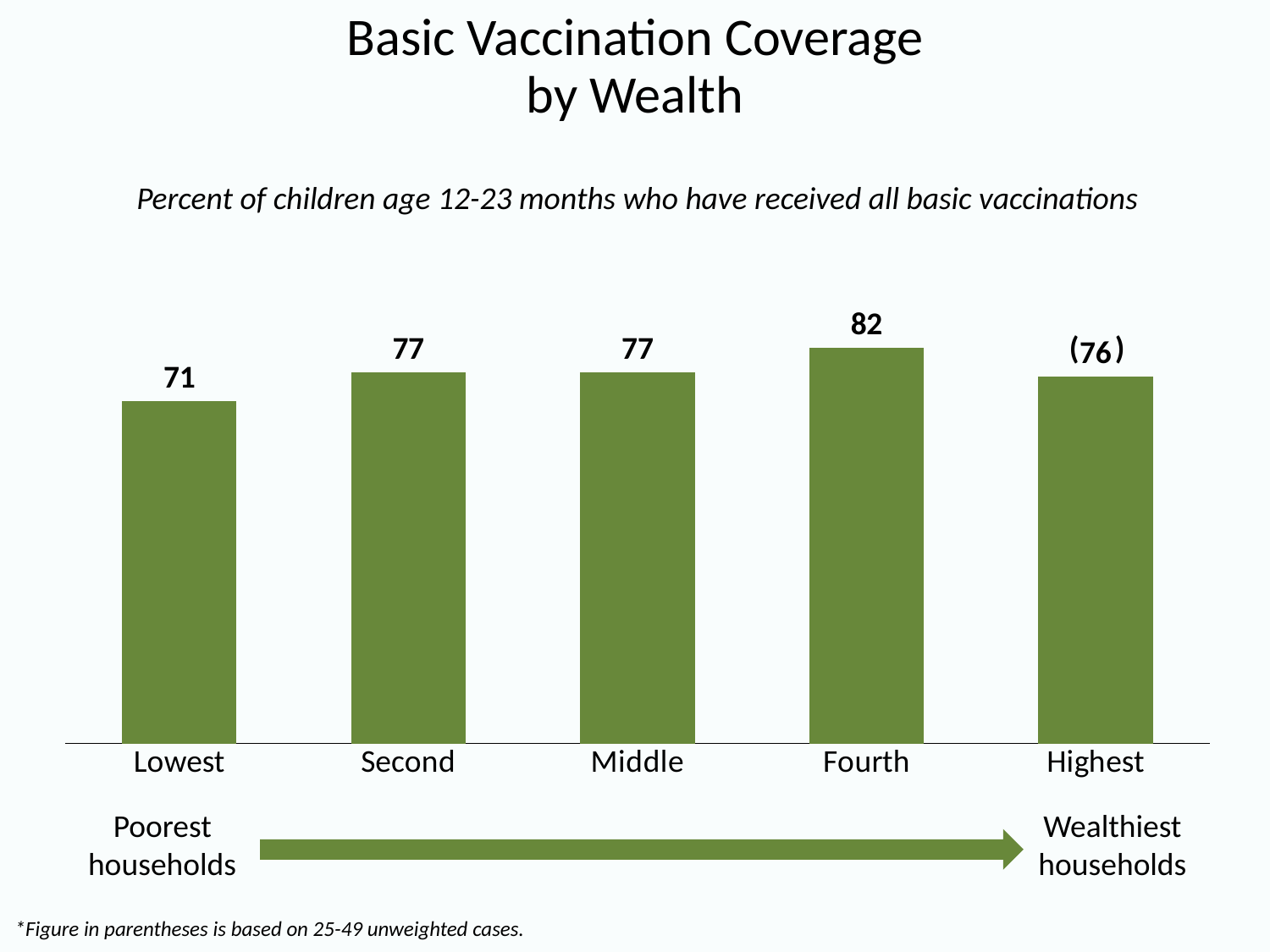

# Basic Vaccination Coverage by Wealth
Percent of children age 12-23 months who have received all basic vaccinations

### Chart

| Category | Series 1 |
|---|---|
| Lowest | 71.0 |
| Second | 77.0 |
| Middle | 77.0 |
| Fourth | 82.0 |
| Highest | 76.0 |
(     )
Poorest
households
Wealthiest
households

*Figure in parentheses is based on 25-49 unweighted cases.